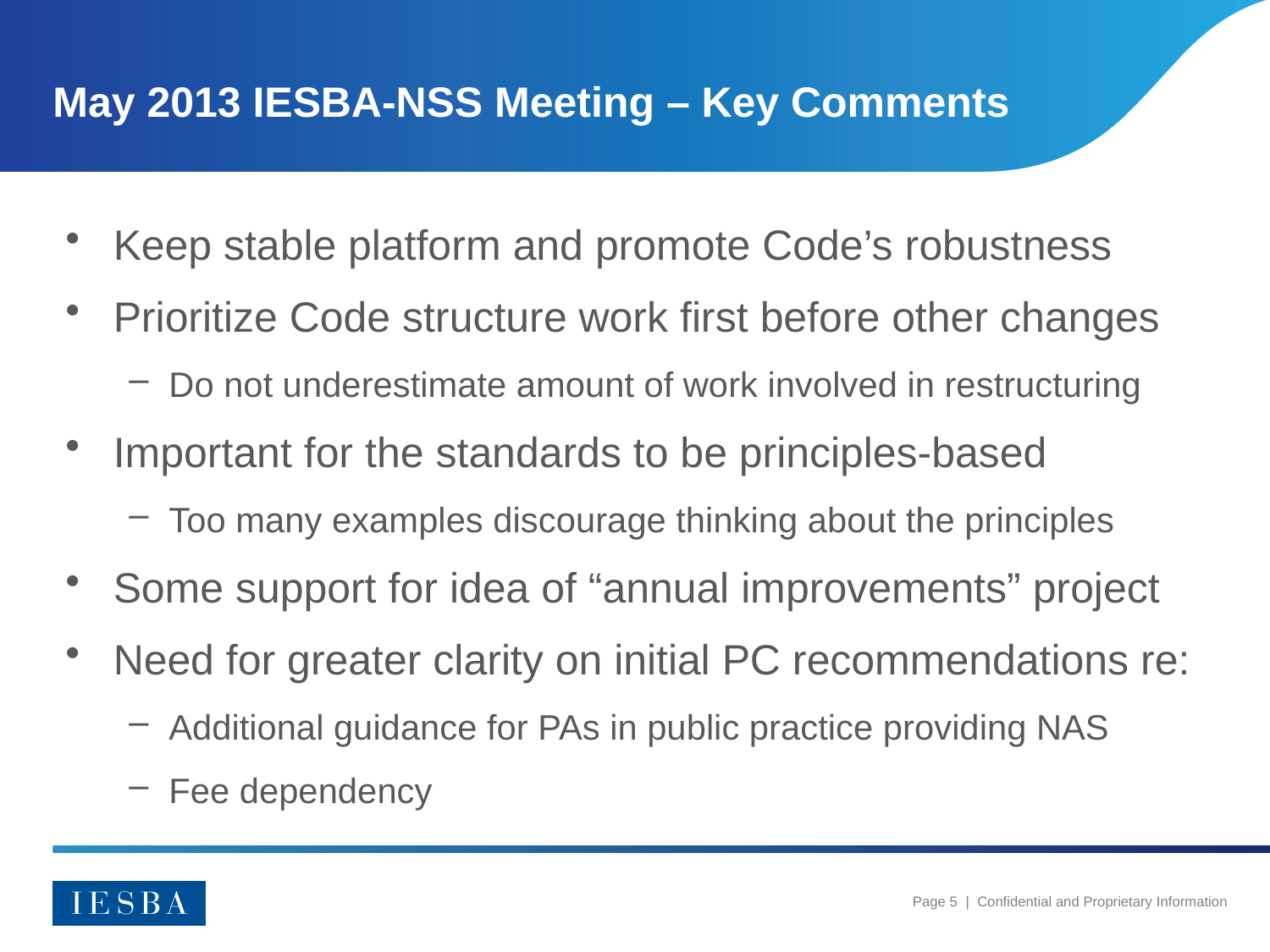

# May 2013 IESBA-NSS Meeting – Key Comments
Keep stable platform and promote Code’s robustness
Prioritize Code structure work first before other changes
Do not underestimate amount of work involved in restructuring
Important for the standards to be principles-based
Too many examples discourage thinking about the principles
Some support for idea of “annual improvements” project
Need for greater clarity on initial PC recommendations re:
Additional guidance for PAs in public practice providing NAS
Fee dependency